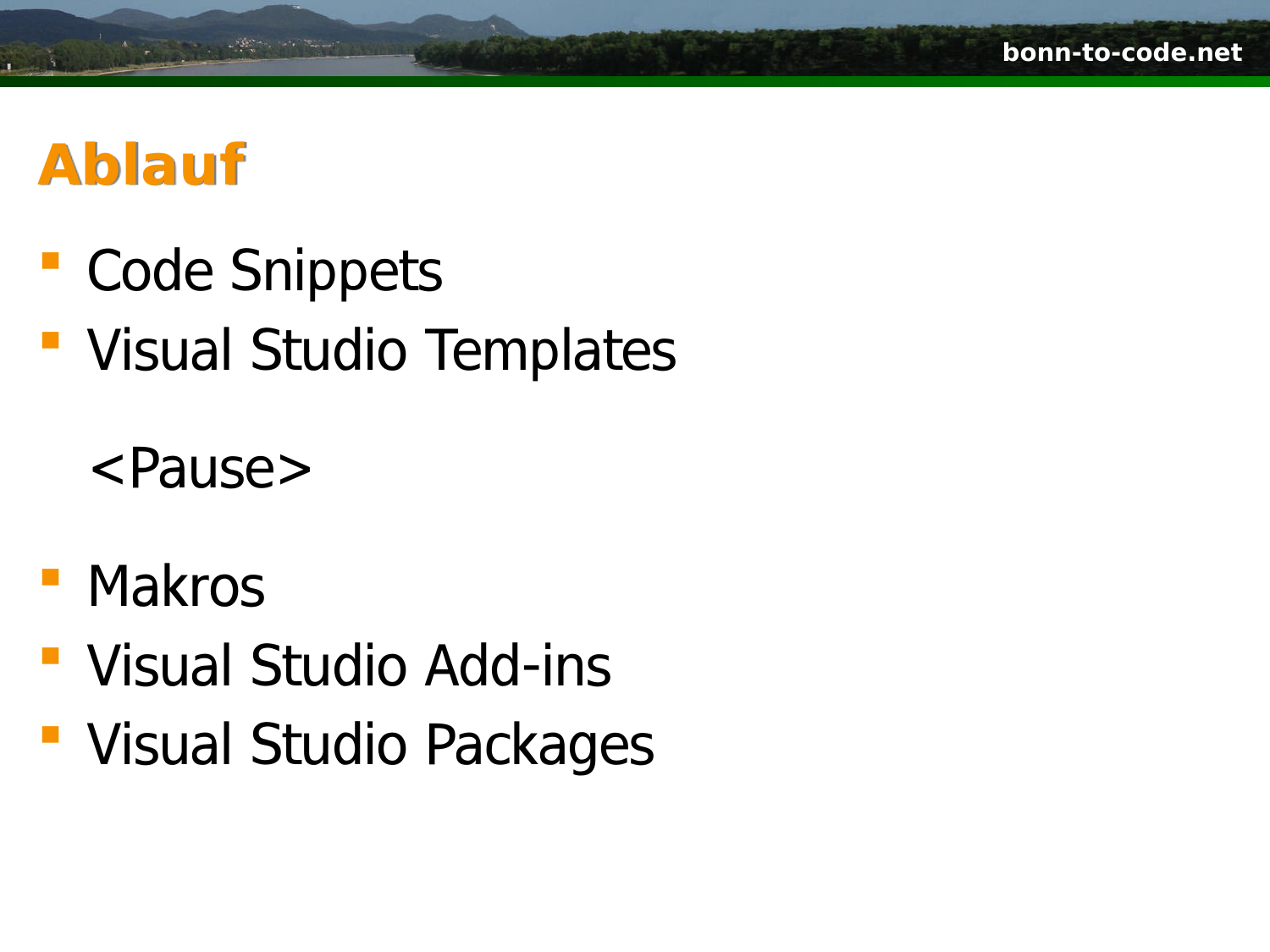

# Ablauf
Code Snippets
Visual Studio Templates

	<Pause>

Makros
Visual Studio Add-ins
Visual Studio Packages